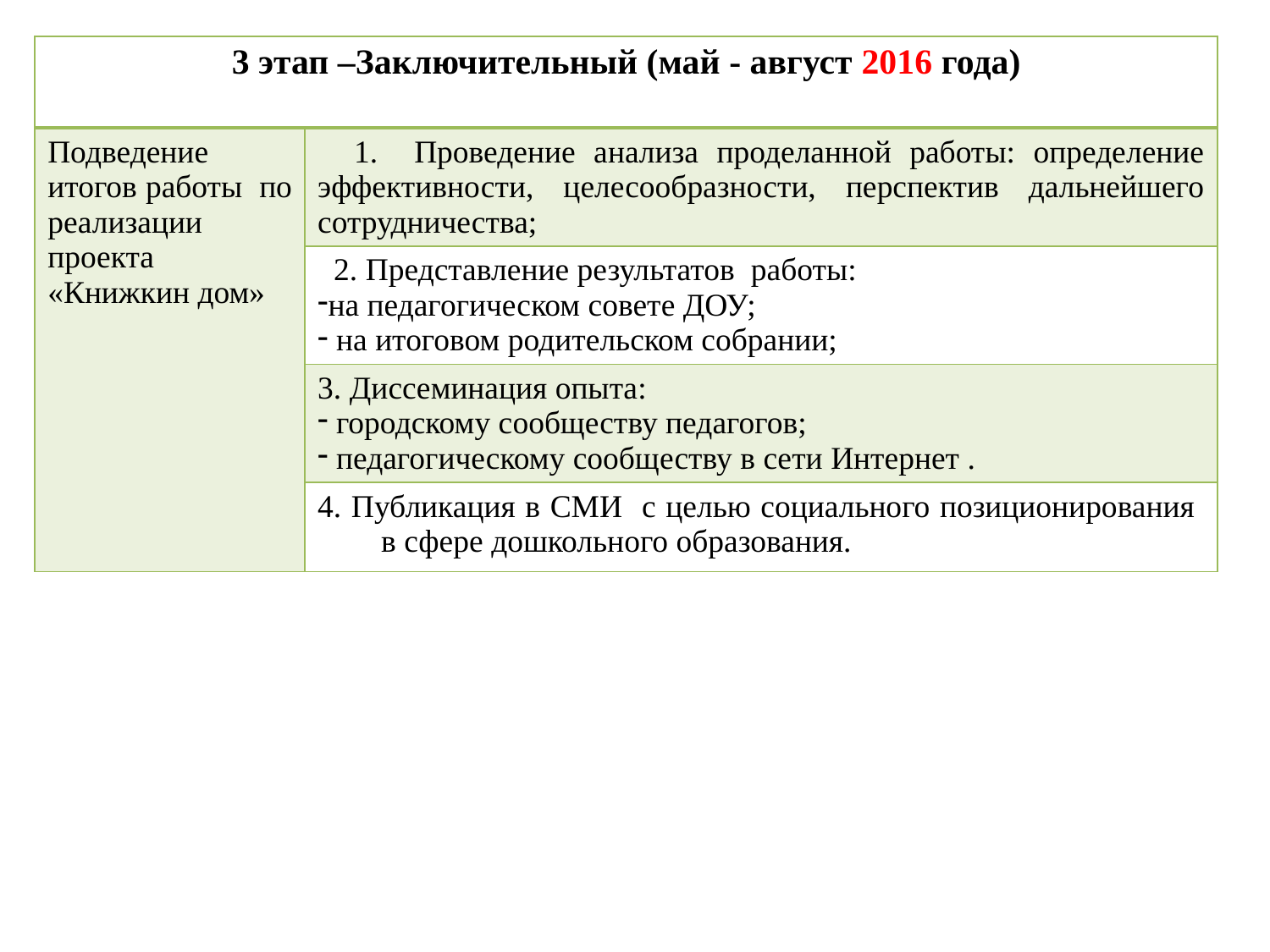

| 3 этап –Заключительный (май - август 2016 года) |  |
| --- | --- |
| Подведение итогов работы по реализации проекта «Книжкин дом» | 1. Проведение анализа проделанной работы: определение эффективности, целесообразности, перспектив дальнейшего сотрудничества; |
|  | 2. Представление результатов работы: на педагогическом совете ДОУ; на итоговом родительском собрании; |
|  | 3. Диссеминация опыта: городскому сообществу педагогов; педагогическому сообществу в сети Интернет . |
|  | 4. Публикация в СМИ с целью социального позиционирования в сфере дошкольного образования. |